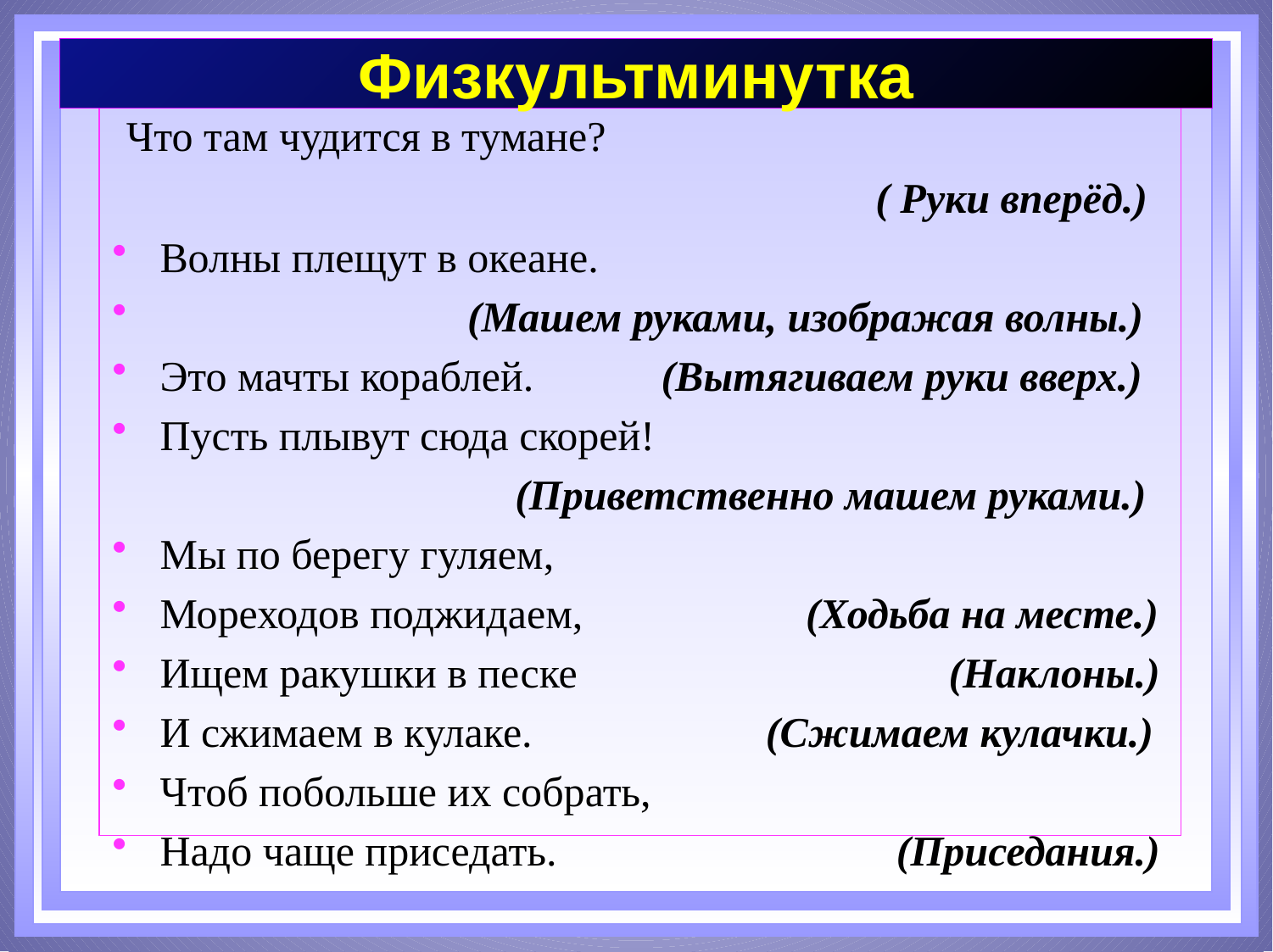

Физкультминутка
#
 Что там чудится в тумане?
                                                                        ( Руки вперёд.)
Волны плещут в океане.
                             (Машем руками, изображая волны.)
Это мачты кораблей.            (Вытягиваем руки вверх.)
Пусть плывут сюда скорей!
                                      (Приветственно машем руками.)
Мы по берегу гуляем,
Мореходов поджидаем,                     (Ходьба на месте.)
Ищем ракушки в песке                                   (Наклоны.)
И сжимаем в кулаке.                      (Сжимаем кулачки.)
Чтоб побольше их собрать,
Надо чаще приседать.                                (Приседания.)